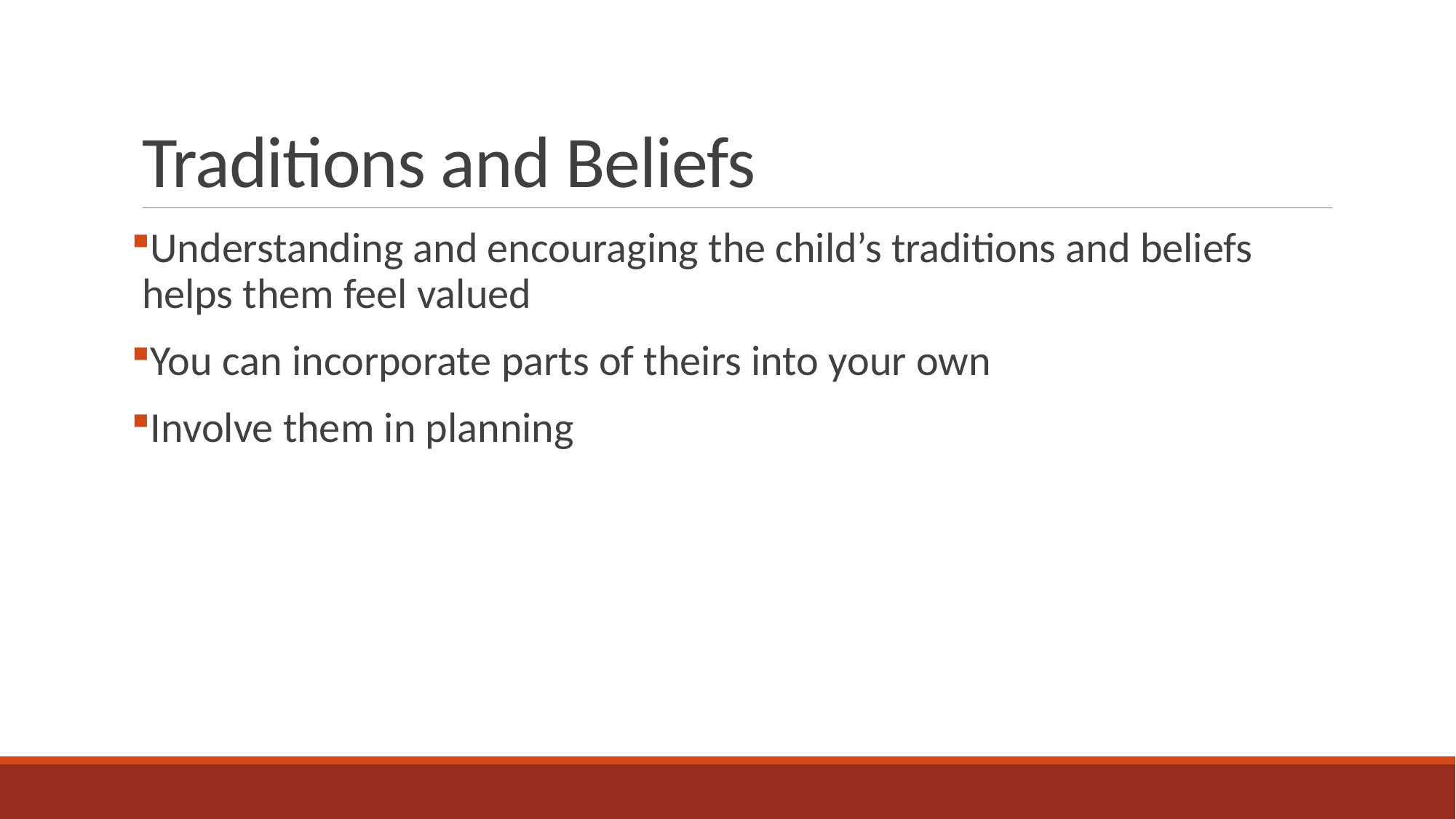

# Traditions and Beliefs
Understanding and encouraging the child’s traditions and beliefs helps them feel valued
You can incorporate parts of theirs into your own
Involve them in planning